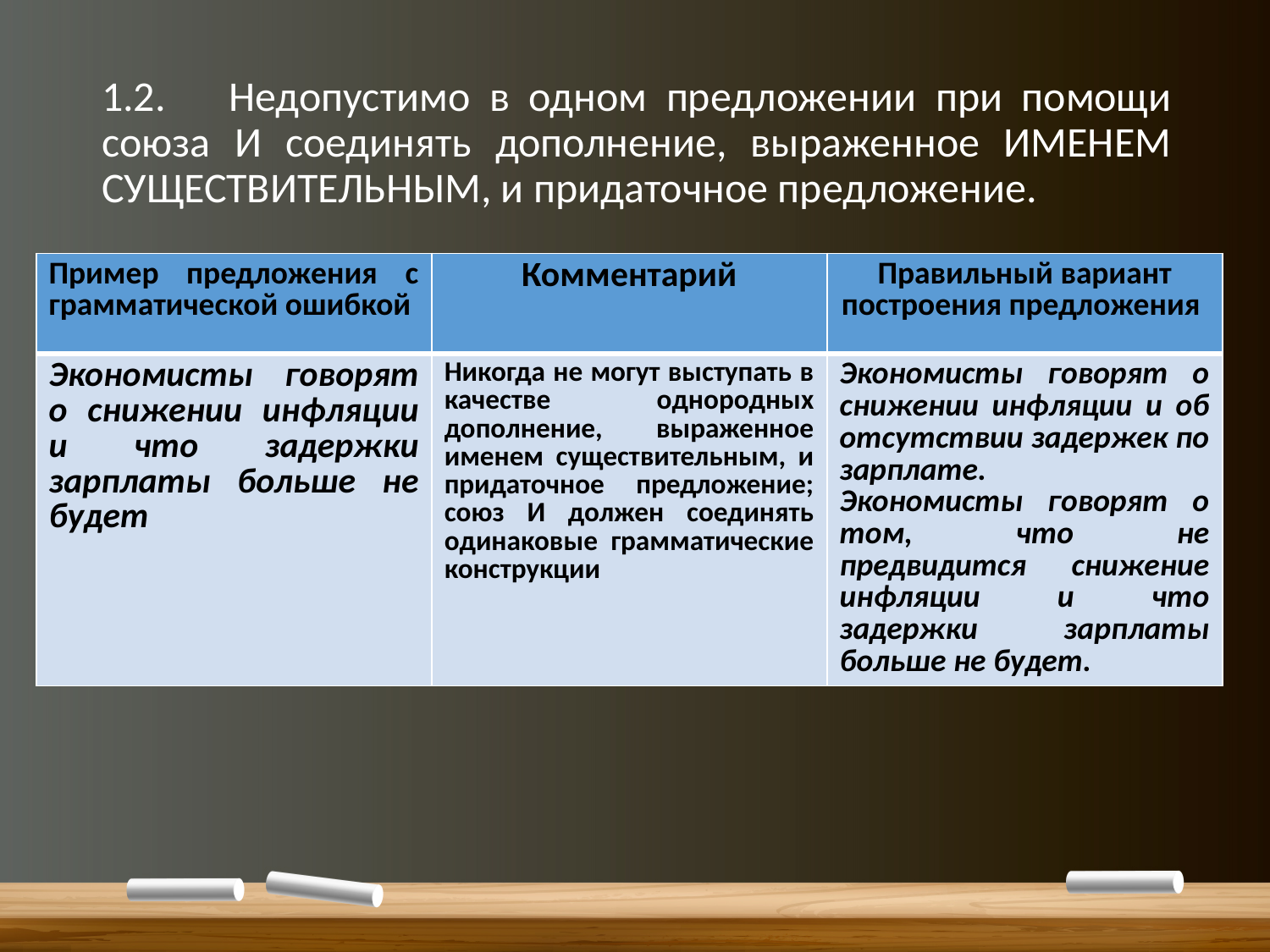

# 1.2.	Недопустимо в одном предложении при помощи союза И соединять дополнение, выраженное ИМЕНЕМ СУЩЕСТВИТЕЛЬНЫМ, и придаточное предложение.
| Пример предложения с грамматической ошибкой | Комментарий | Правильный вариант построения предложения |
| --- | --- | --- |
| Экономисты говорят о снижении инфляции и что задержки зарплаты больше не будет | Никогда не могут выступать в качестве однородных дополнение, выраженное именем существительным, и придаточное предложение; союз И должен соединять одинаковые грамматические конструкции | Экономисты говорят о снижении инфляции и об отсутствии задержек по зарплате. Экономисты говорят о том, что не предвидится снижение инфляции и что задержки зарплаты больше не будет. |